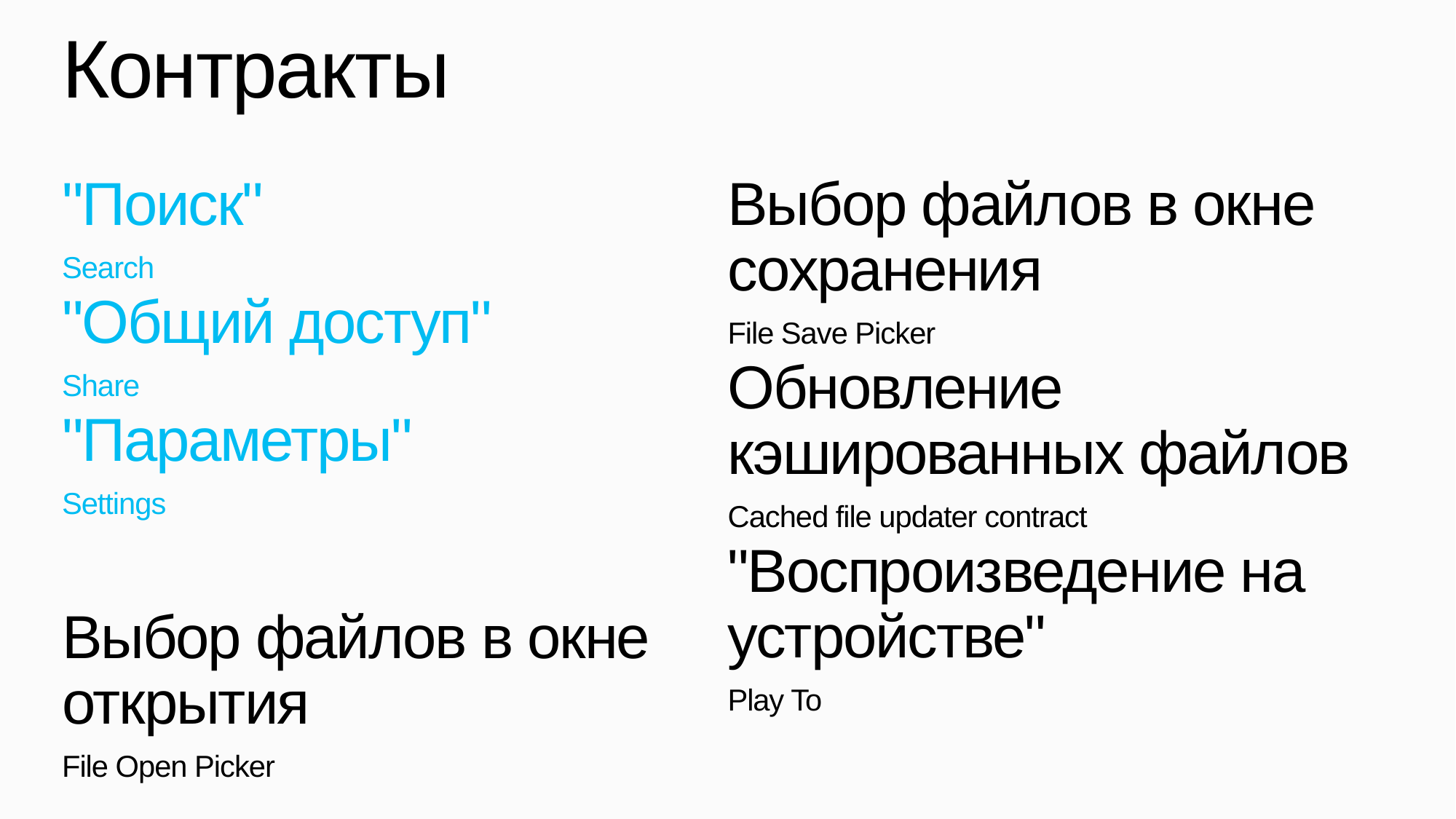

# Контракты
"Поиск"
Search
"Общий доступ"
Share
"Параметры"
Settings

Выбор файлов в окне открытия
File Open Picker
Выбор файлов в окне сохранения
File Save Picker
Обновление кэшированных файлов
Cached file updater contract
"Воспроизведение на устройстве"
Play To